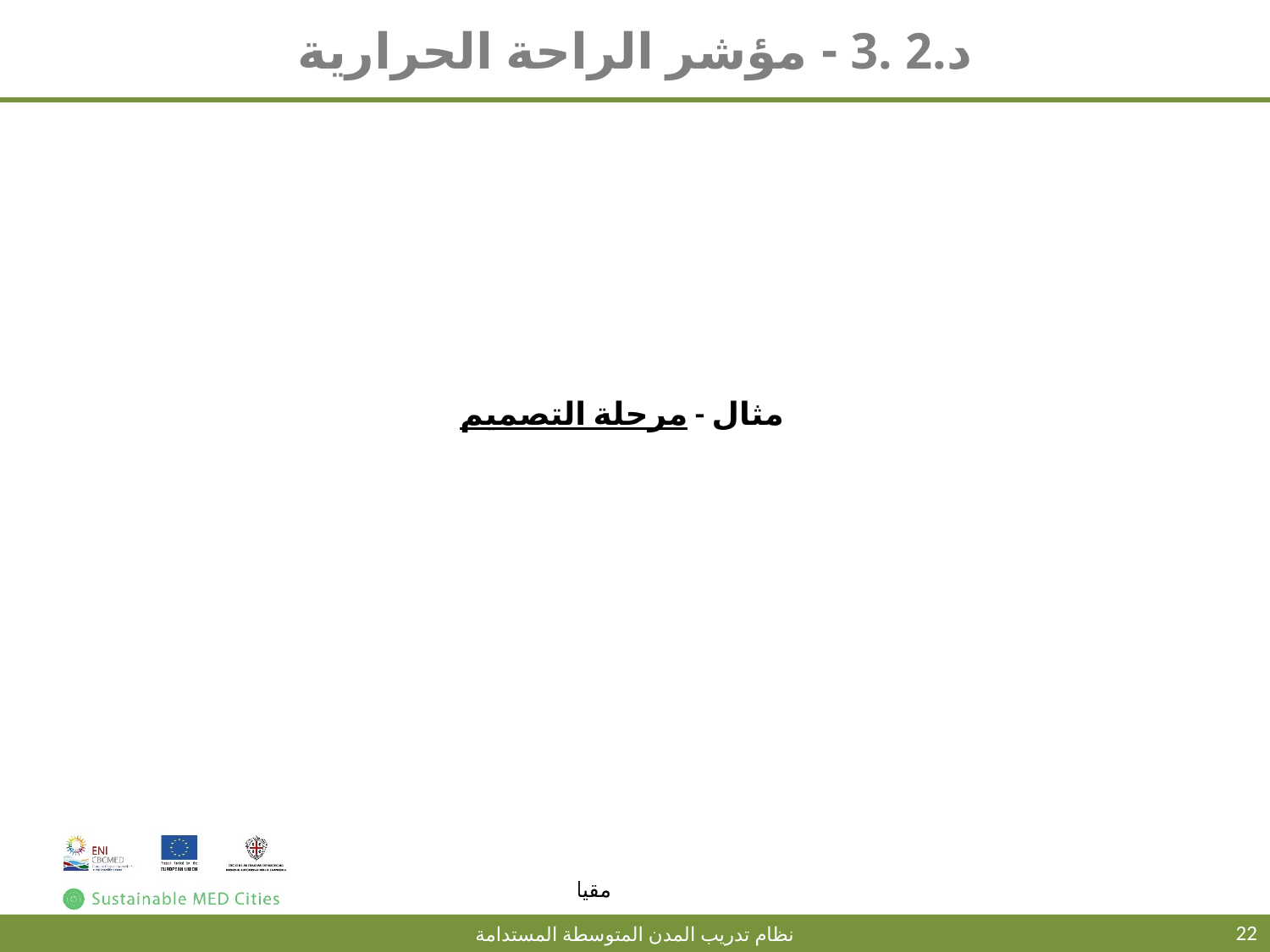

# د.2 .3 - مؤشر الراحة الحرارية

مثال - مرحلة التصميم

22